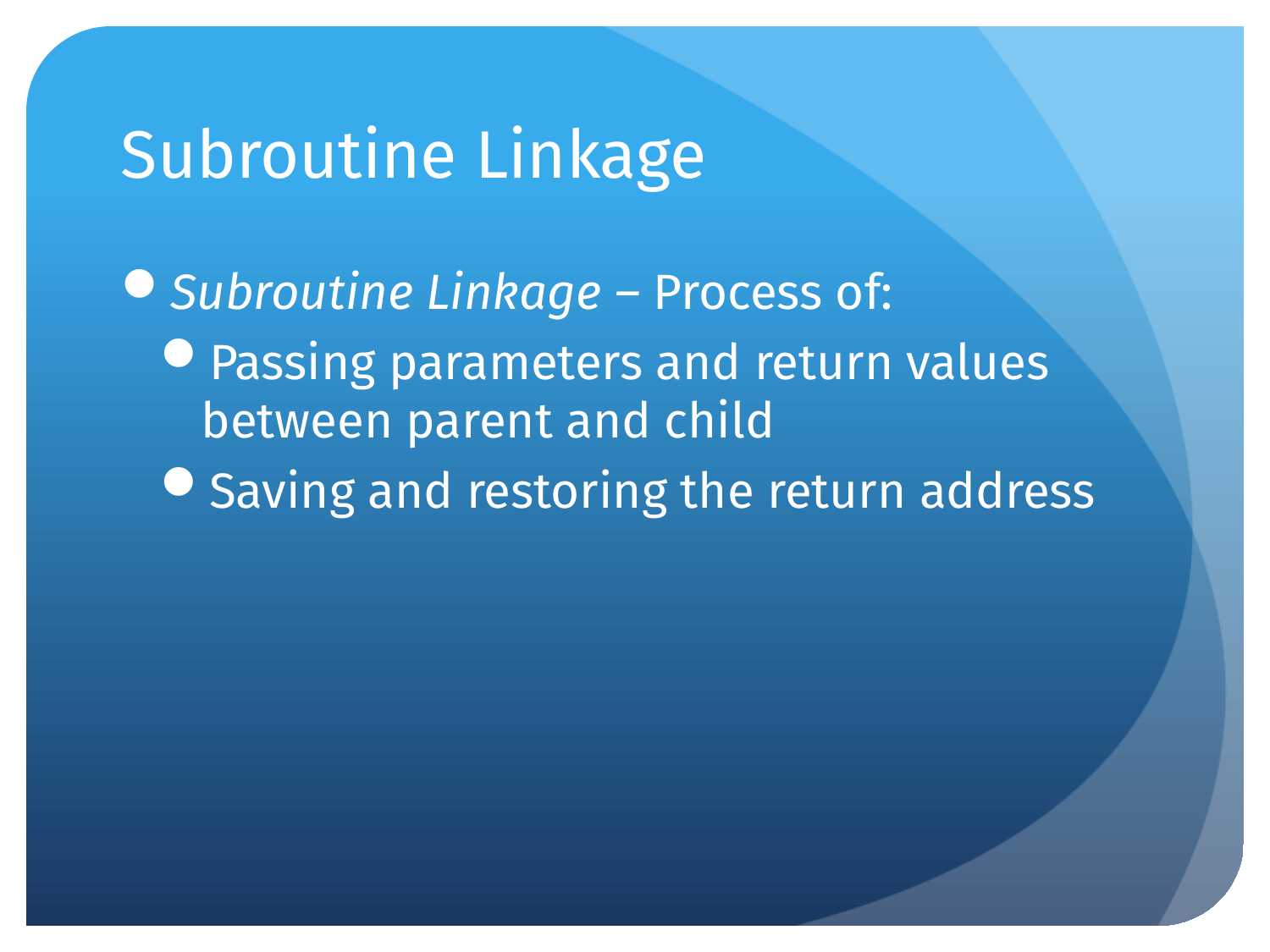

# Subroutine Linkage
Subroutine Linkage – Process of:
Passing parameters and return values
between parent and child
Saving and restoring the return address